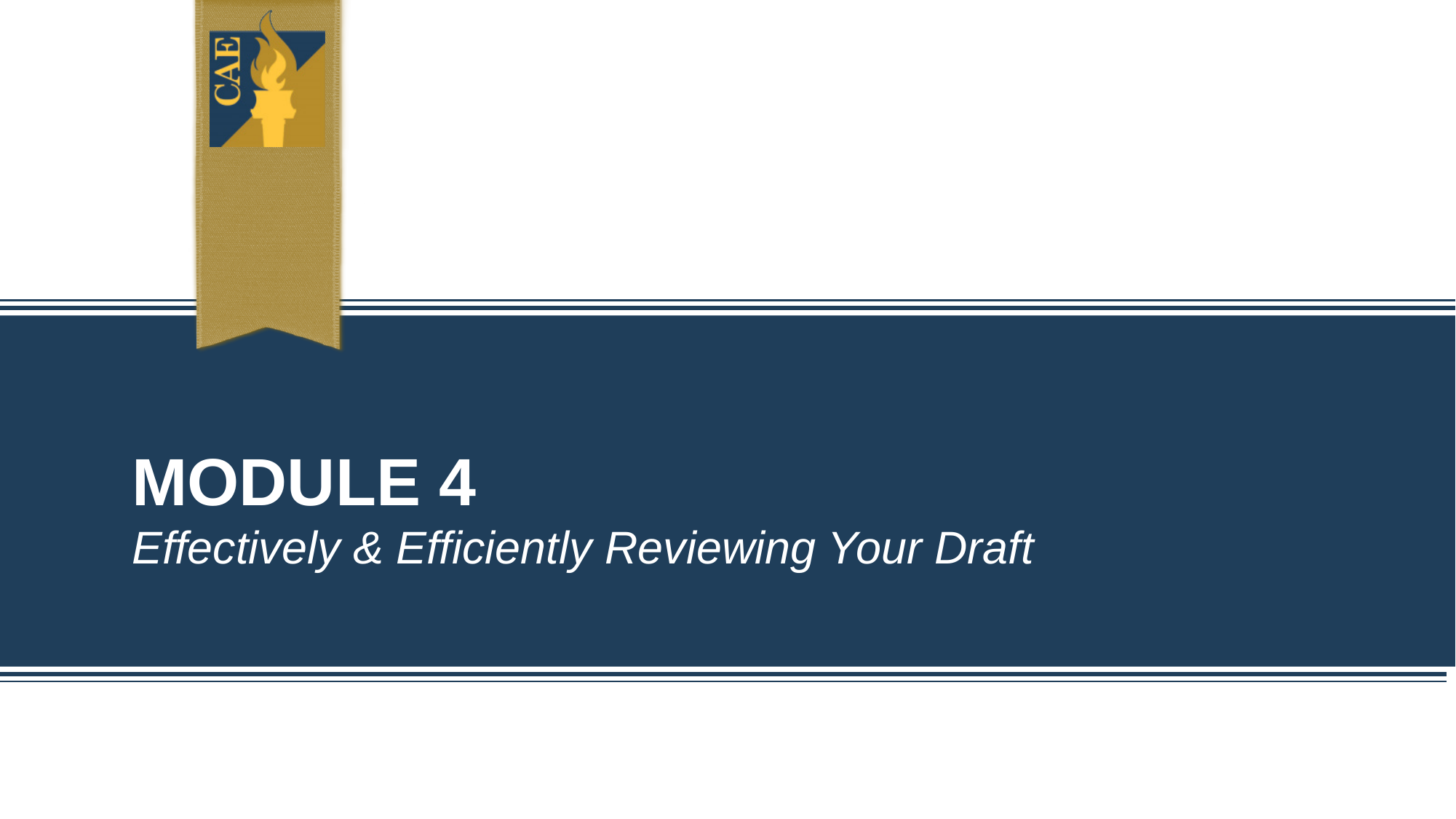

# Module 4
Effectively & Efficiently Reviewing Your Draft